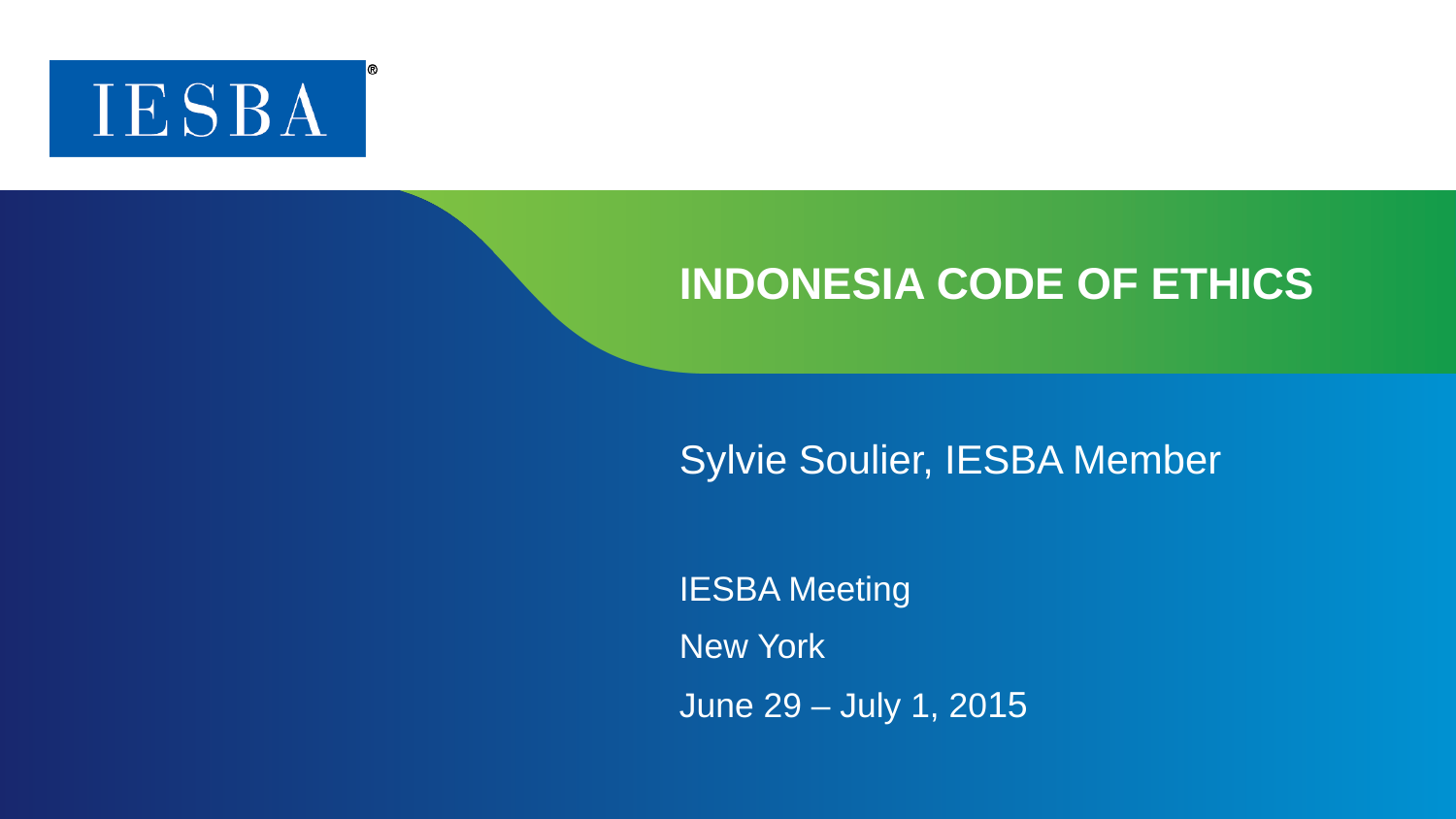

# INDONESIA CODE OF ETHICS
Sylvie Soulier, IESBA Member

IESBA Meeting
New York
June 29 – July 1, 2015